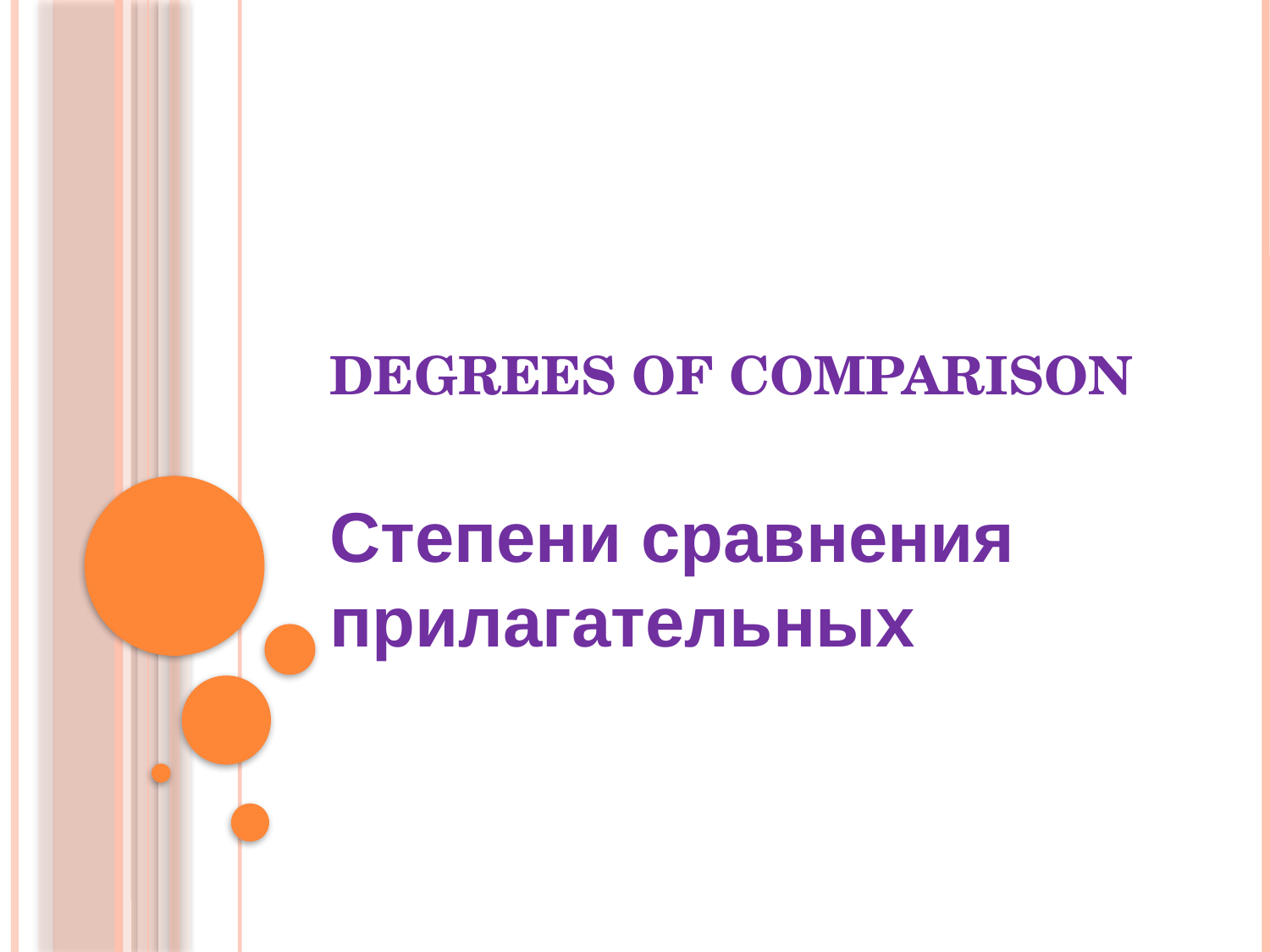

# Degrees of Comparison
Степени сравнения прилагательных